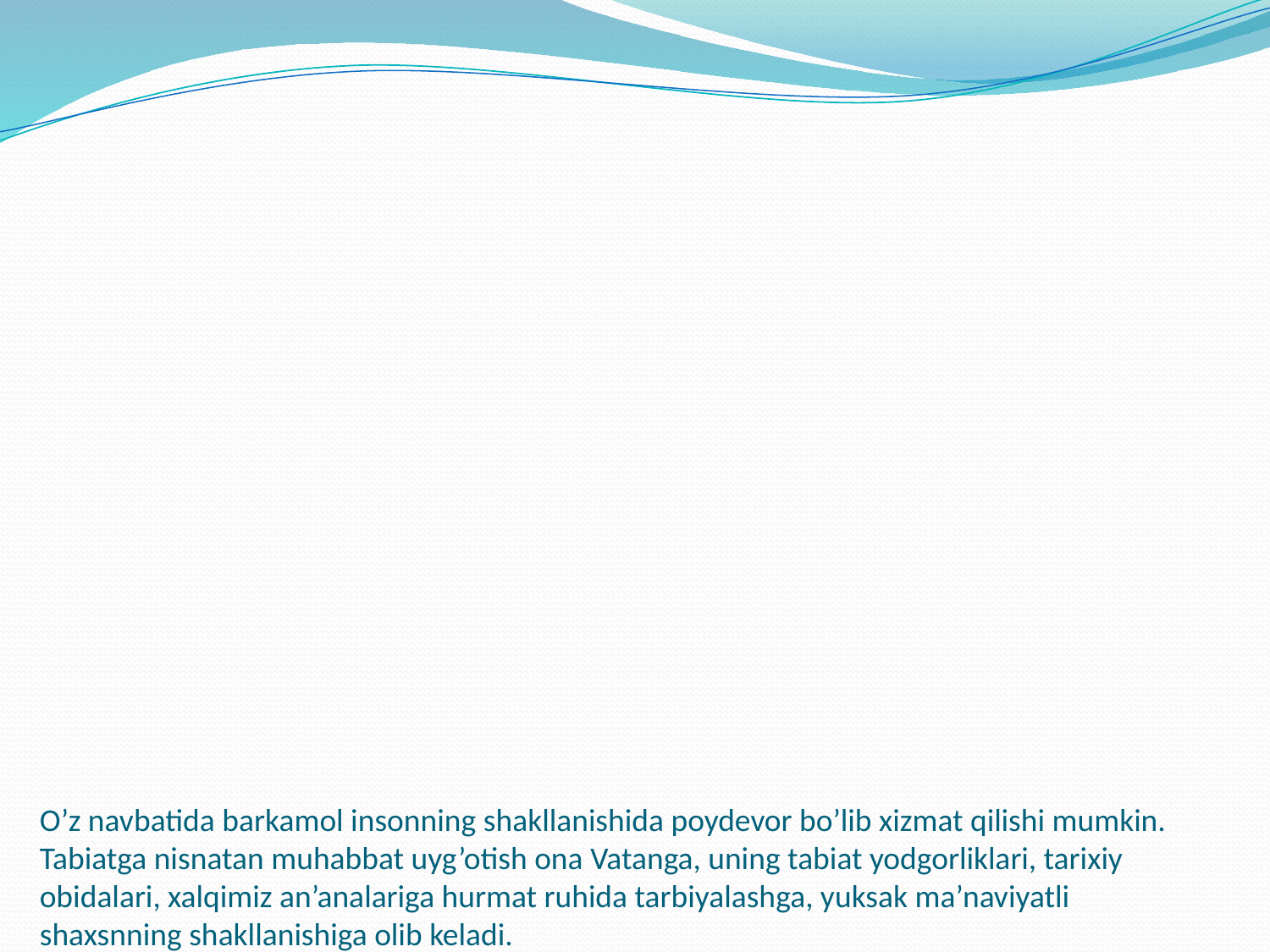

# O’z navbatida barkamol insonning shakllanishida poydevor bo’lib xizmat qilishi mumkin. Tabiatga nisnatan muhabbat uyg’otish ona Vatanga, uning tabiat yodgorliklari, tarixiy obidalari, xalqimiz an’analariga hurmat ruhida tarbiyalashga, yuksak ma’naviyatli shaxsnning shakllanishiga olib keladi.